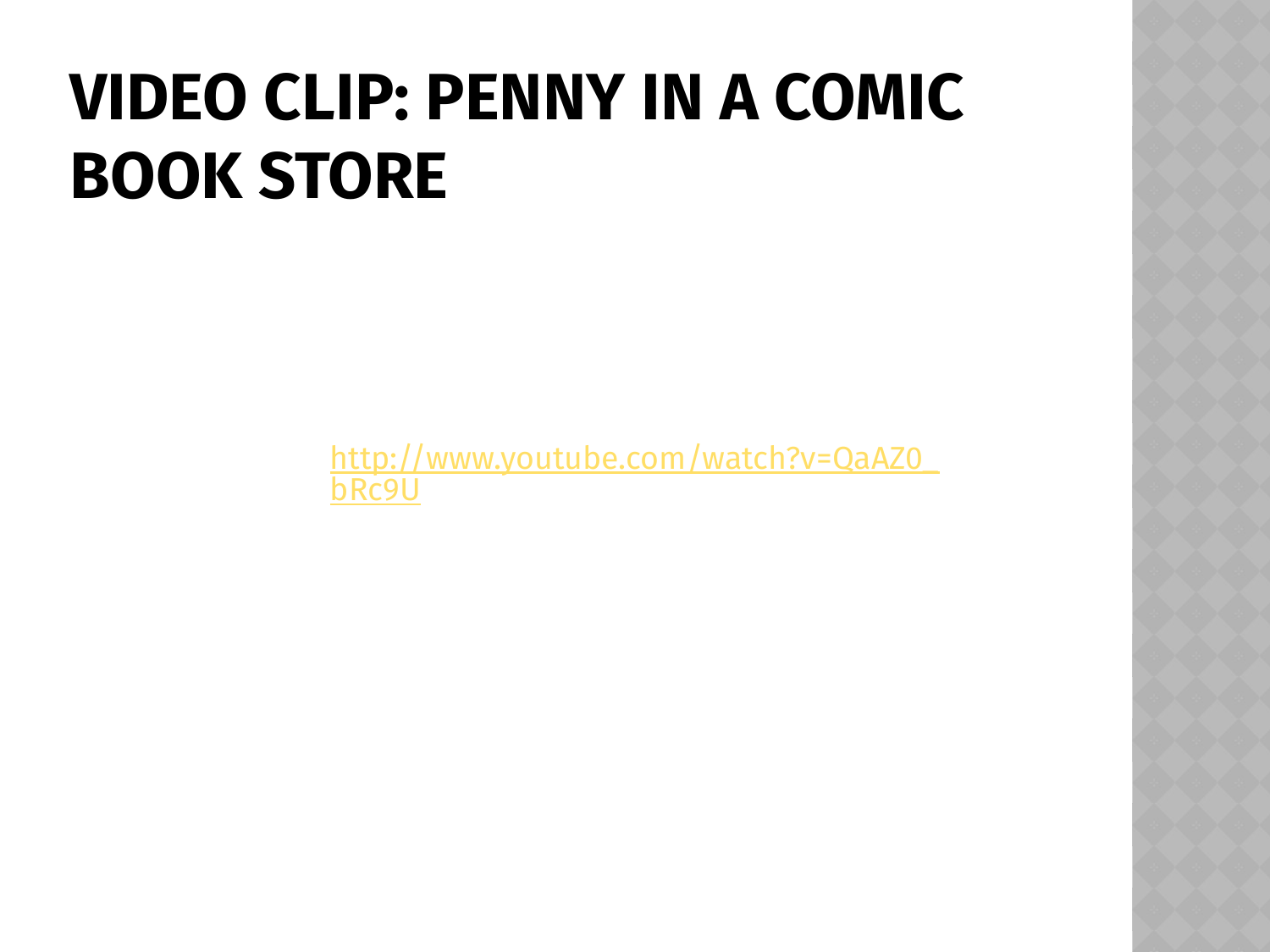

# Video Clip: Penny in a comic Book Store
http://www.youtube.com/watch?v=QaAZ0_bRc9U